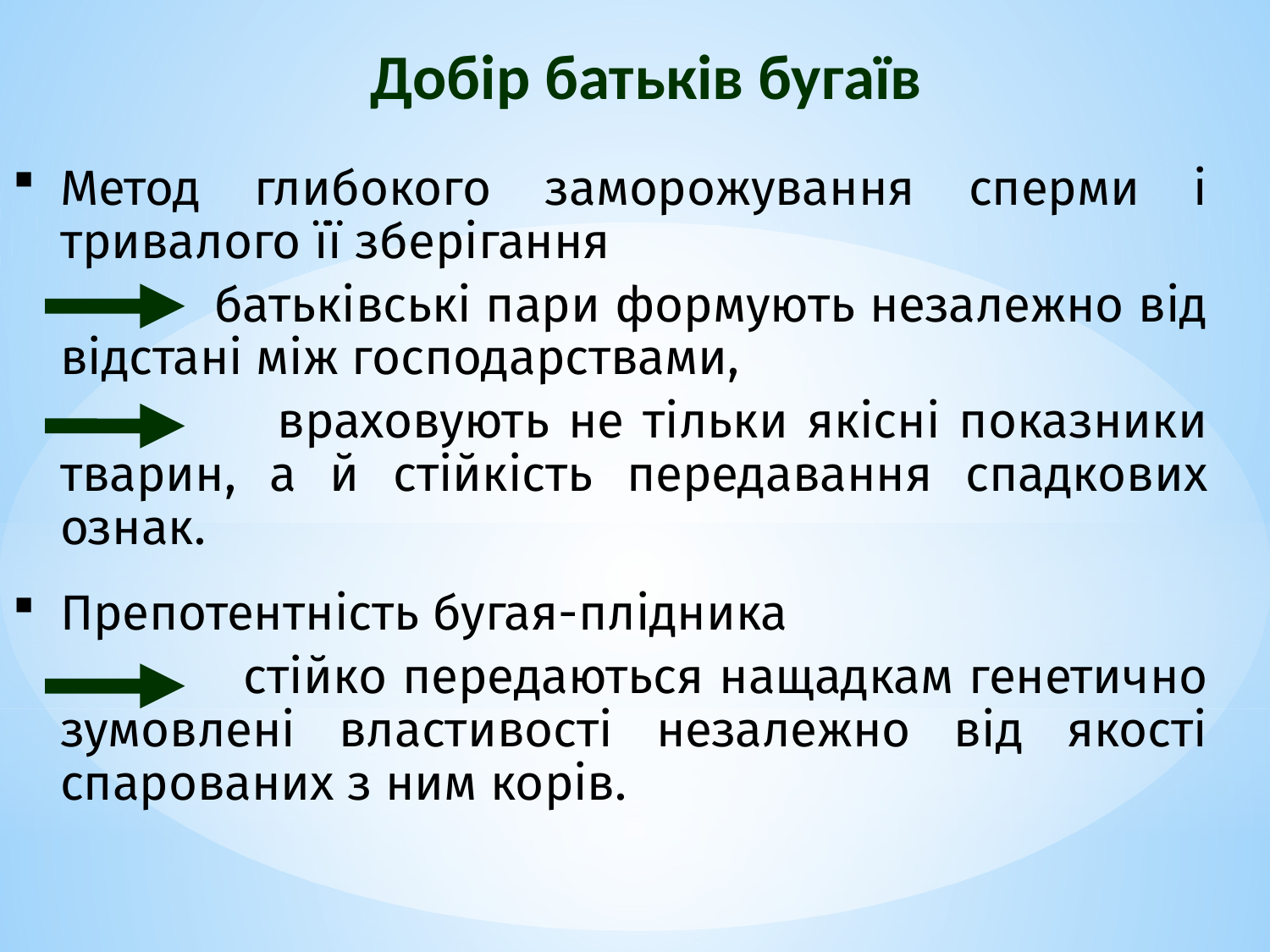

Добір батьків бугаїв
Метод глибокого заморожування сперми і тривалого її зберігання
              батьківські пари формують незалежно від відстані між господарствами,
              враховують не тільки якісні показники тварин, а й стійкість передавання спадкових ознак.

Препотентність бугая-плідника
               стійко передаються нащадкам генетично зумовлені властивості незалежно від якості спарованих з ним корів.